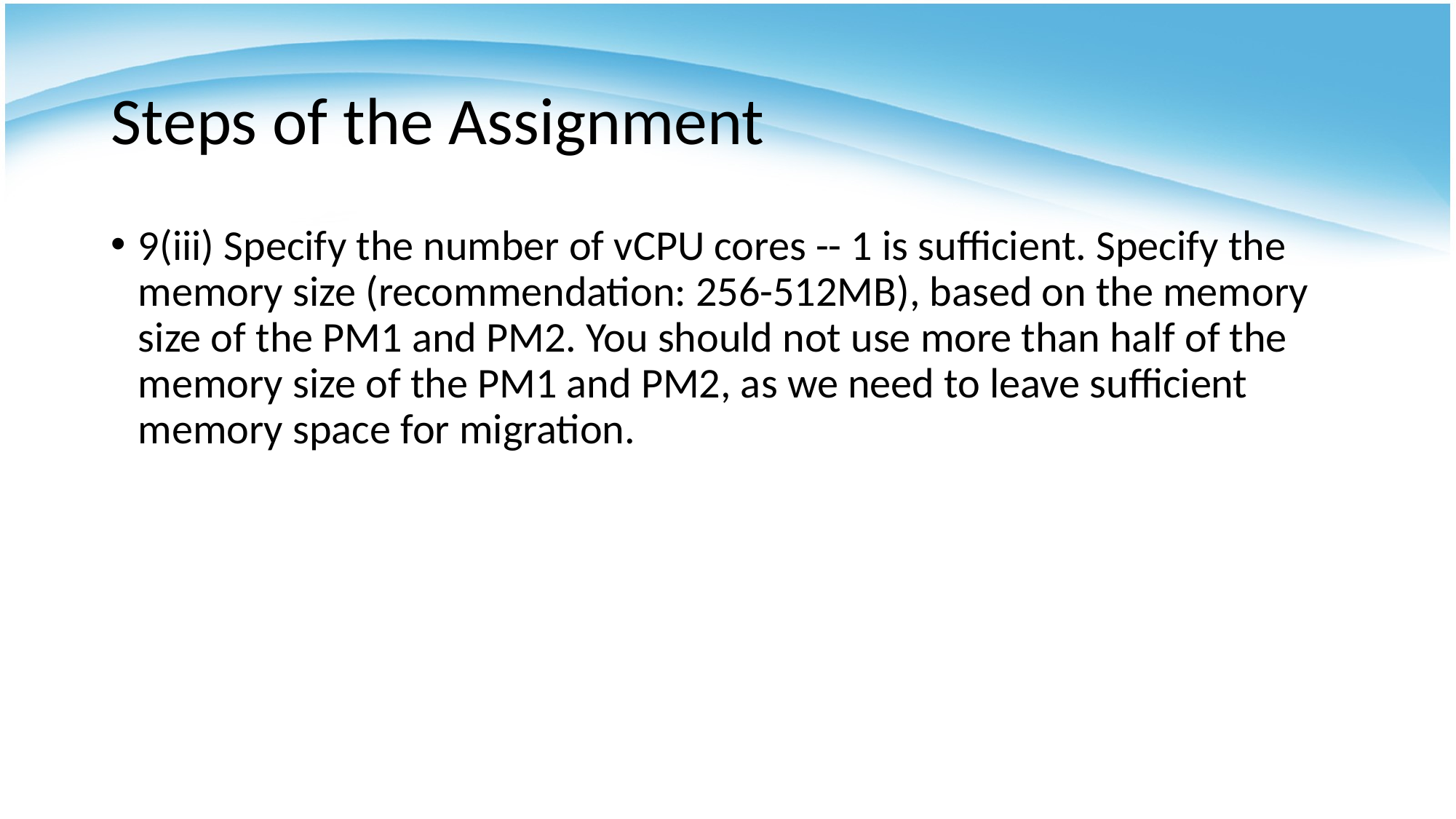

# Steps of the Assignment
9(iii) Specify the number of vCPU cores -- 1 is sufficient. Specify the memory size (recommendation: 256-512MB), based on the memory size of the PM1 and PM2. You should not use more than half of the memory size of the PM1 and PM2, as we need to leave sufficient memory space for migration.